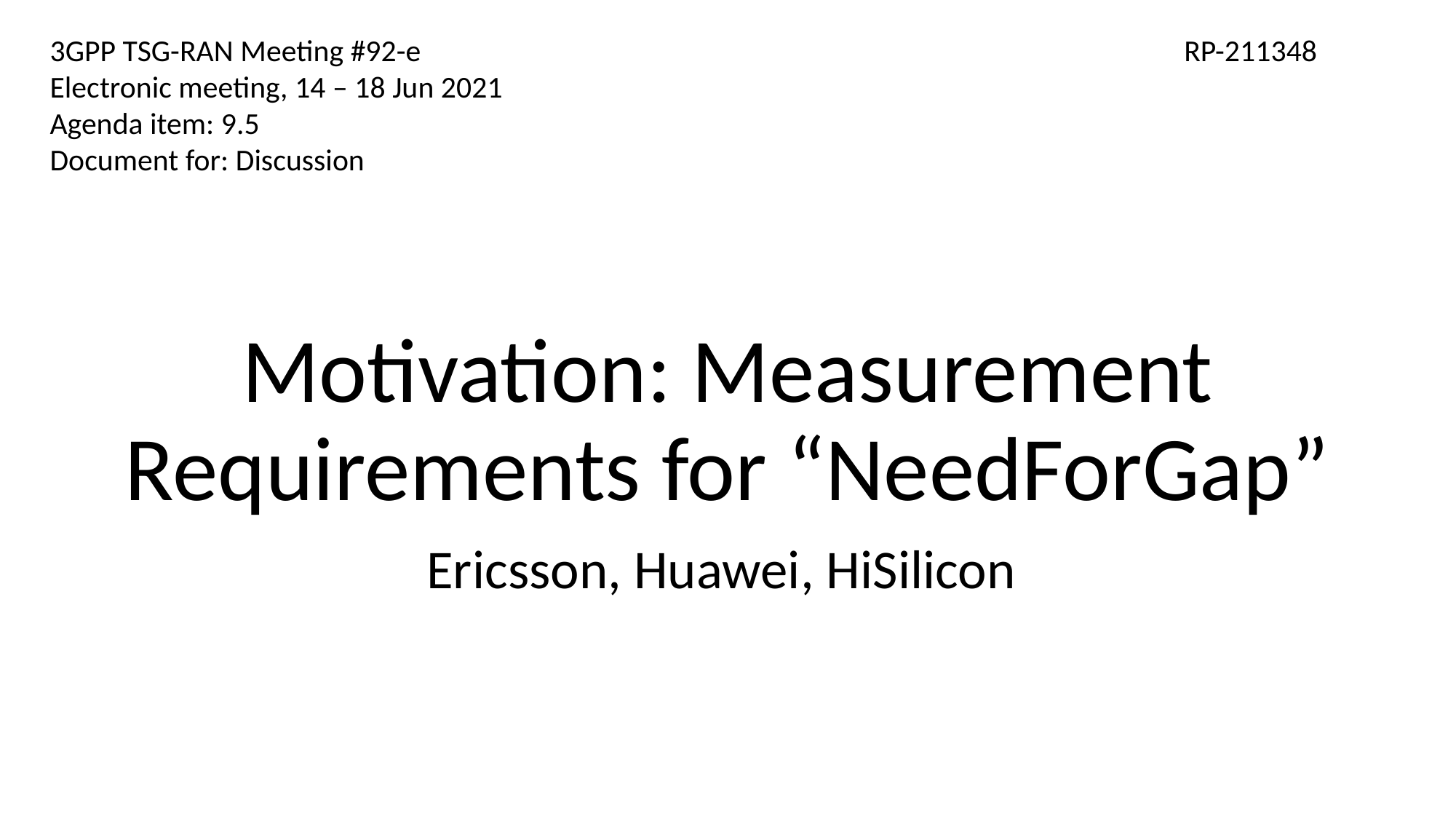

3GPP TSG-RAN Meeting #92-e
Electronic meeting, 14 – 18 Jun 2021
Agenda item: 9.5
Document for: Discussion
RP-211348
# Motivation: Measurement Requirements for “NeedForGap”
Ericsson, Huawei, HiSilicon